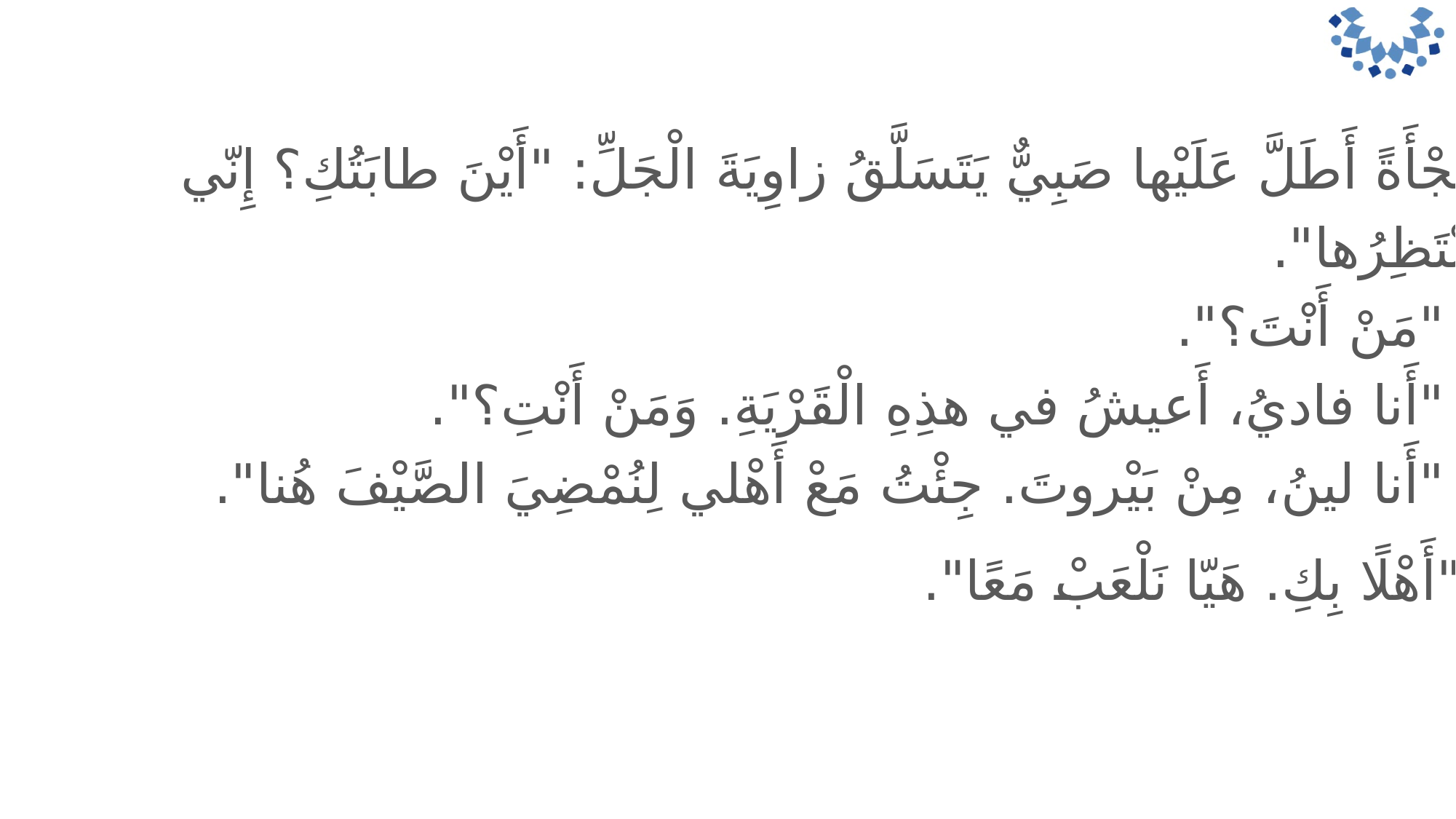

فَجْأَةً أَطَلَّ عَلَيْها صَبِيٌّ يَتَسَلَّقُ زاوِيَةَ الْجَلِّ: "أَيْنَ طابَتُكِ؟ إِنّي أَنْتَظِرُها".
	- "مَنْ أَنْتَ؟".
	- "أَنا فاديُ، أَعيشُ في هذِهِ الْقَرْيَةِ. وَمَنْ أَنْتِ؟".
	- "أَنا لينُ، مِنْ بَيْروتَ. جِئْتُ مَعْ أَهْلي لِنُمْضِيَ الصَّيْفَ هُنا".
	-"أَهْلًا بِكِ. هَيّا نَلْعَبْ مَعًا".